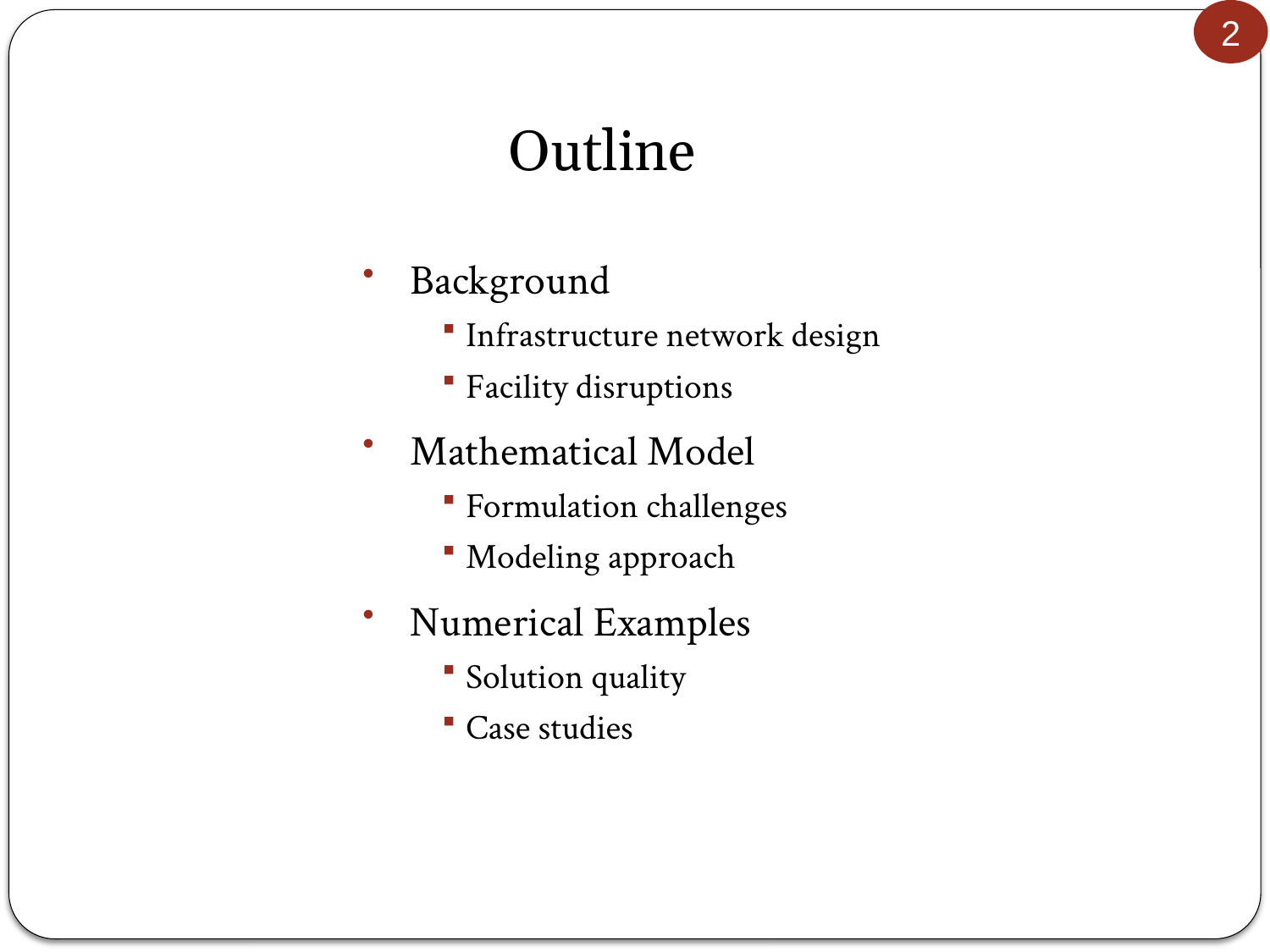

# Outline
Background
Infrastructure network design
Facility disruptions
Mathematical Model
Formulation challenges
Modeling approach
Numerical Examples
Solution quality
Case studies